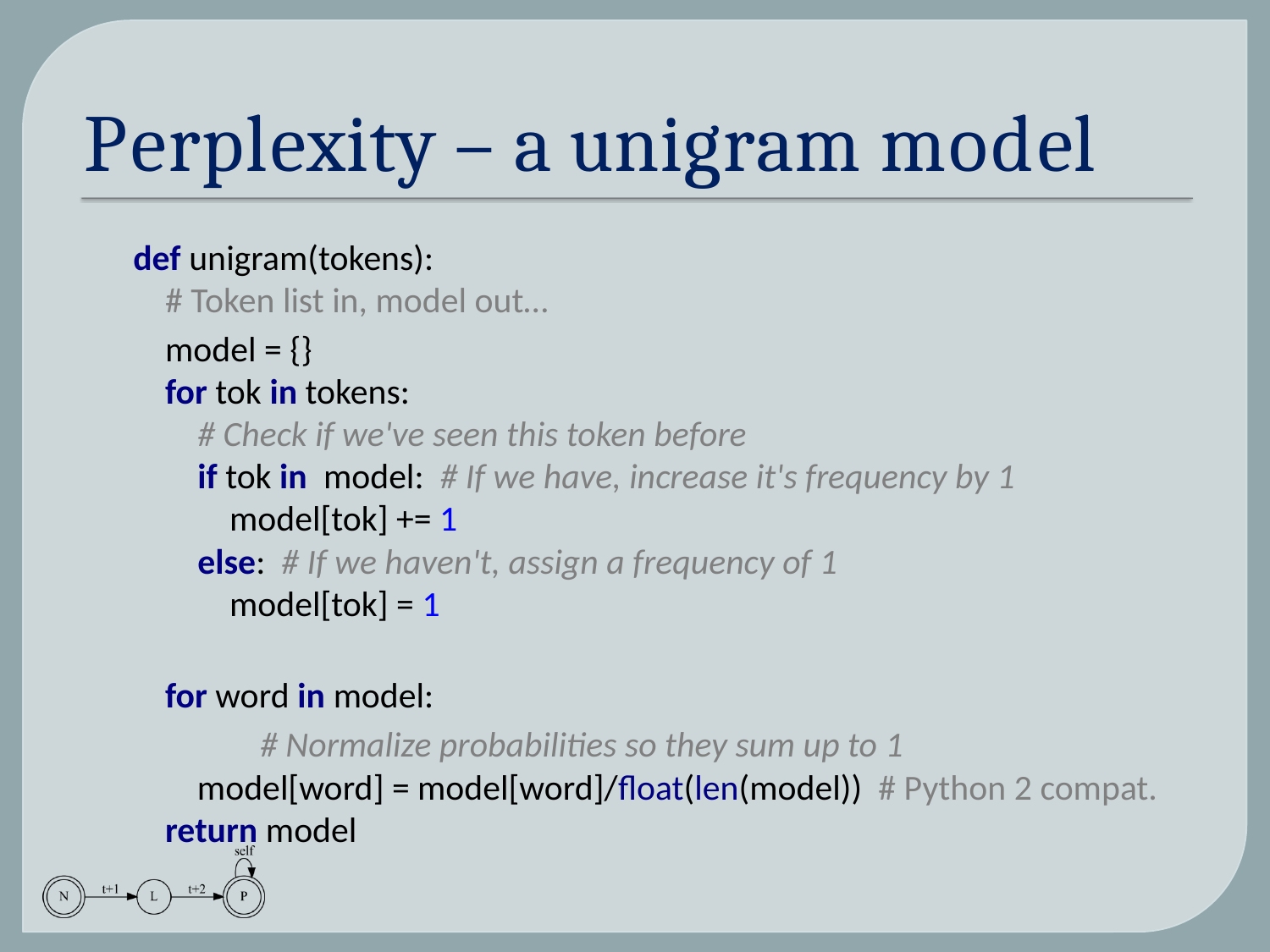

# Perplexity – a unigram model
def unigram(tokens):
    # Token list in, model out…
    model = {}
    for tok in tokens:
        # Check if we've seen this token before
        if tok in  model:  # If we have, increase it's frequency by 1
            model[tok] += 1
        else:  # If we haven't, assign a frequency of 1
            model[tok] = 1
    for word in model:
	# Normalize probabilities so they sum up to 1
        model[word] = model[word]/float(len(model))  # Python 2 compat.
    return model